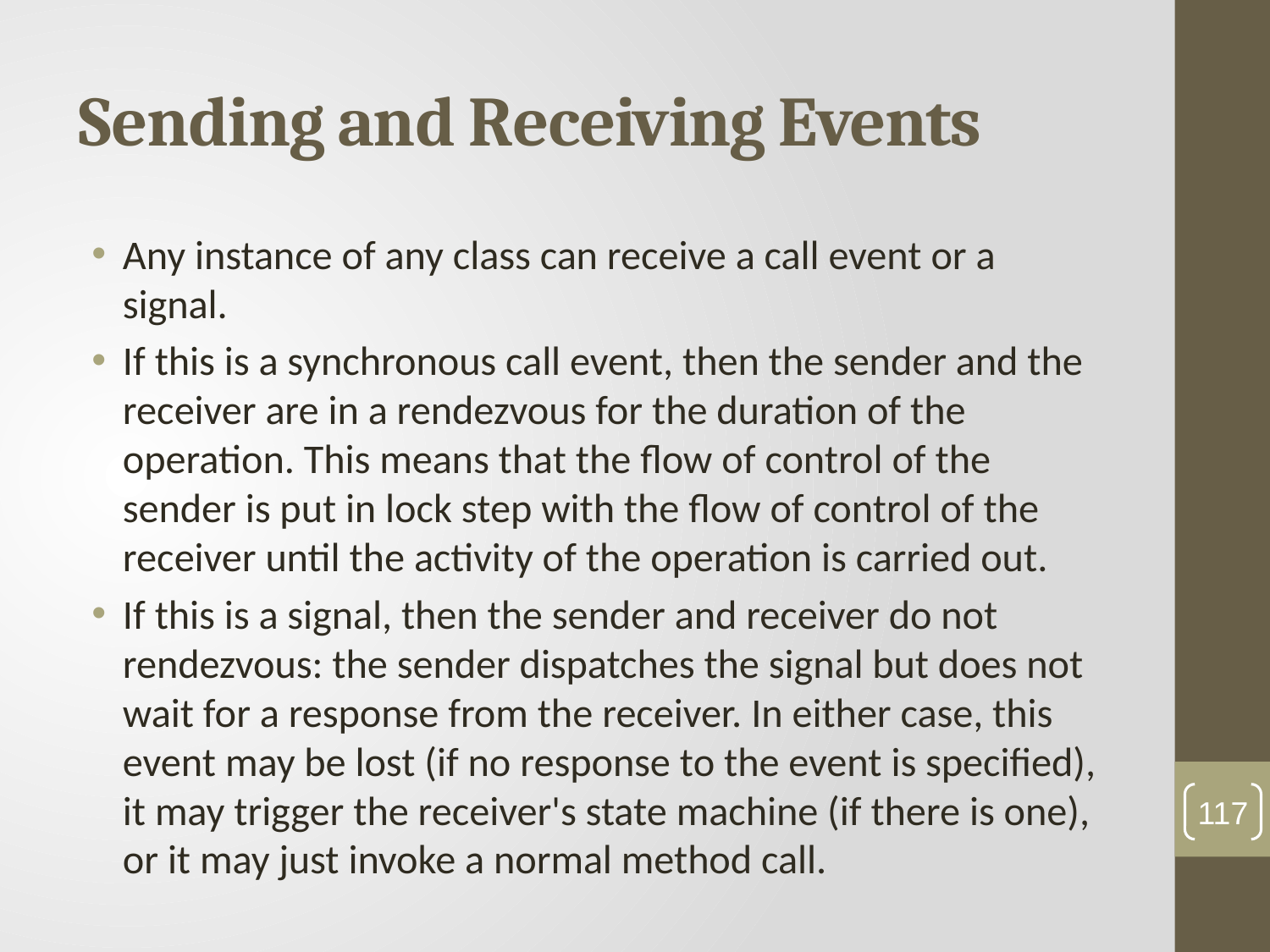

# Sending and Receiving Events
Any instance of any class can receive a call event or a signal.
If this is a synchronous call event, then the sender and the receiver are in a rendezvous for the duration of the operation. This means that the flow of control of the sender is put in lock step with the flow of control of the receiver until the activity of the operation is carried out.
If this is a signal, then the sender and receiver do not rendezvous: the sender dispatches the signal but does not wait for a response from the receiver. In either case, this event may be lost (if no response to the event is specified), it may trigger the receiver's state machine (if there is one), or it may just invoke a normal method call.
117